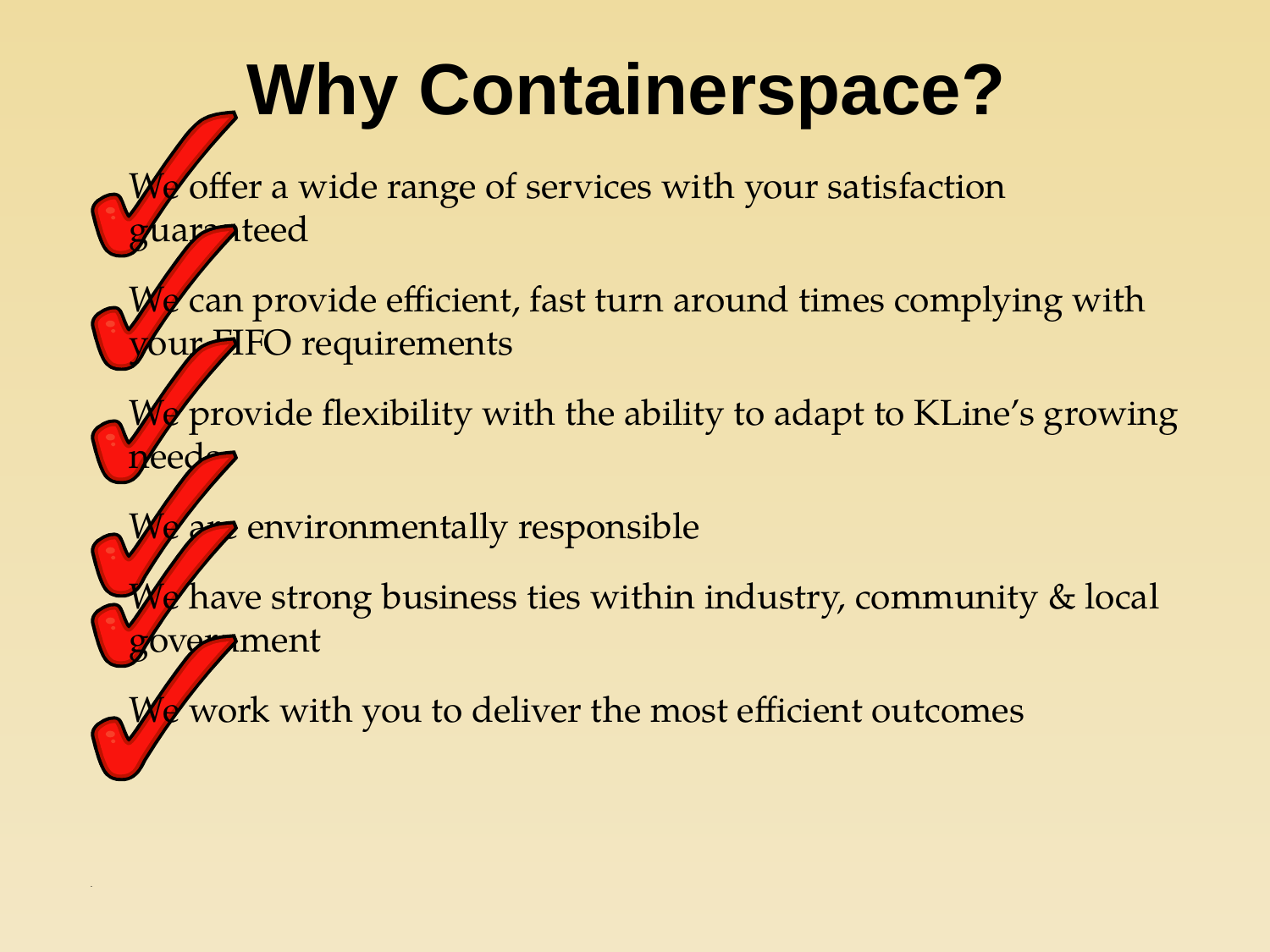

# Why Containerspace?
We offer a wide range of services with your satisfaction guaranteed

We can provide efficient, fast turn around times complying with your FIFO requirements

We provide flexibility with the ability to adapt to KLine’s growing needs

We are environmentally responsible

We have strong business ties within industry, community & local government

We work with you to deliver the most efficient outcomes

.